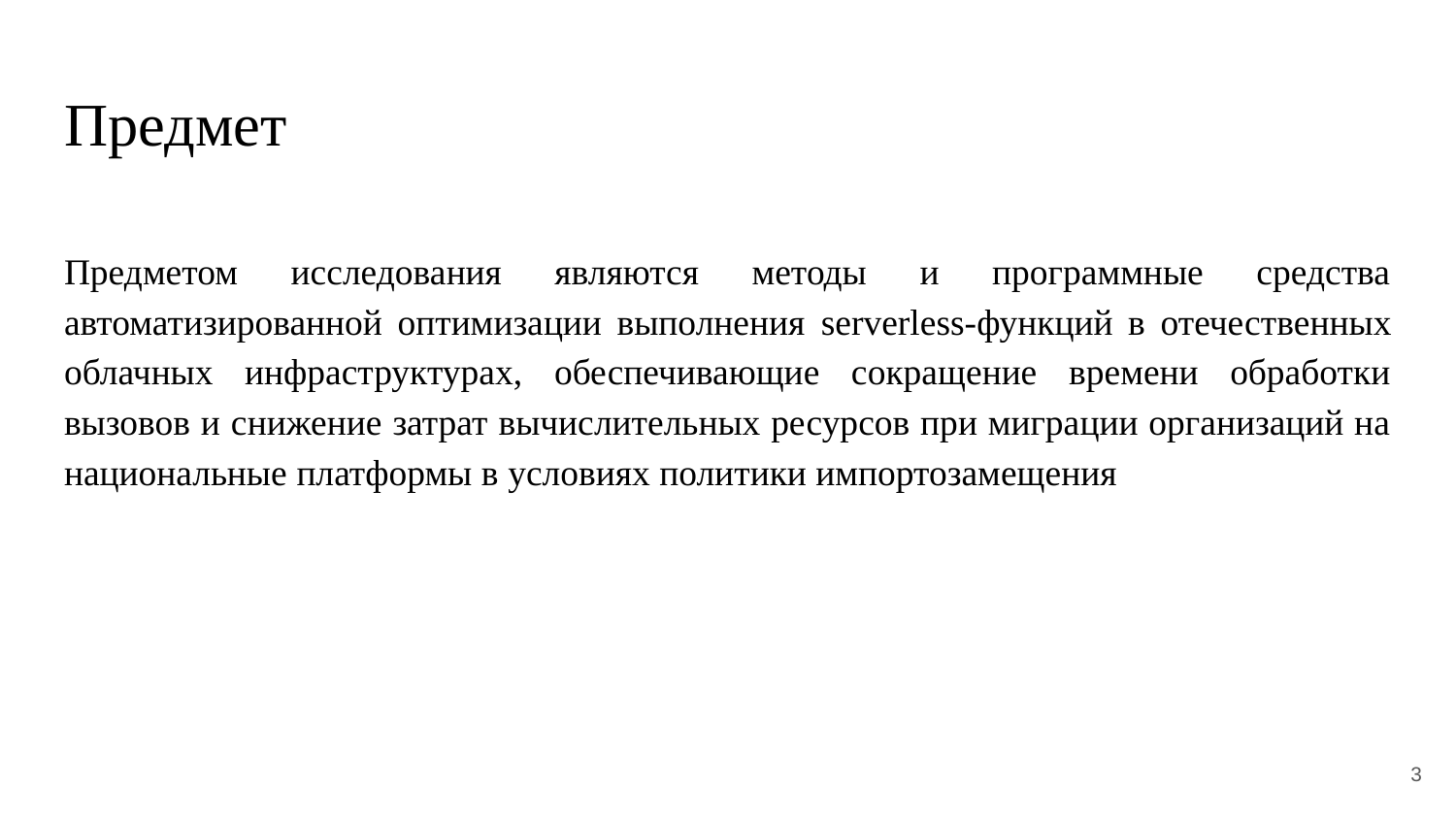

# Предмет
Предметом исследования являются методы и программные средства автоматизированной оптимизации выполнения serverless-функций в отечественных облачных инфраструктурах, обеспечивающие сокращение времени обработки вызовов и снижение затрат вычислительных ресурсов при миграции организаций на национальные платформы в условиях политики импортозамещения
3